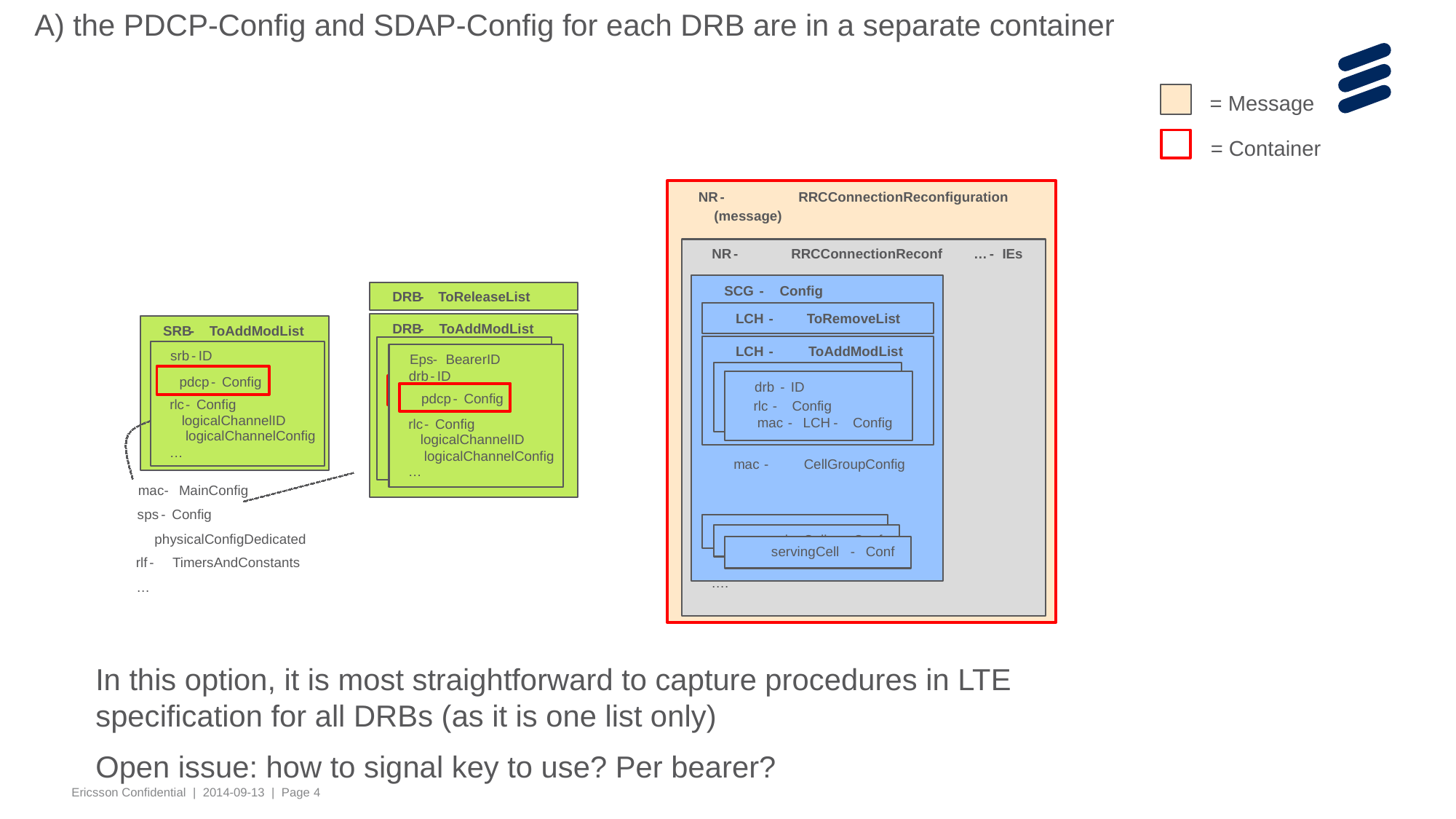

A) the PDCP-Config and SDAP-Config for each DRB are in a separate container

= Message

= Container

NR
-
RRCConnectionReconfiguration
(message)

NR
-
RRCConnectionReconf
…
-
IEs

SCG
-
Config

LCH
-
ToRemoveList

LCH
-
ToAddModList

drb
-
ID

drb
-
ID
rlc
-
Config
rlc
-
Config
mac
-
LCH
-
Config
mac
-
LCH
-
Config

mac
-
CellGroupConfig

servingCell
-
Conf

servingCell
-
Conf

servingCell
-
Conf
….

DRB
-
ToReleaseList

DRB
-
ToAddModList
SRB
-
ToAddModList

Eps
-
BearerID

srb
-
ID
Eps
-
BearerID
drb
-
ID

drb
-
ID
pdcp
-
Config

pdcp
-
Config

pdcp
-
Config
rlc
-
Config
rlc
-
Config
logicalChannelID
rlc
-
Config

logicalChannelID
logicalChannelConfig
logicalChannelID
logicalChannelConfig
…
logicalChannelConfig
…
…

mac
-
MainConfig
sps
-
Config
physicalConfigDedicated
rlf
-
TimersAndConstants
…
In this option, it is most straightforward to capture procedures in LTE specification for all DRBs (as it is one list only)
Open issue: how to signal key to use? Per bearer?